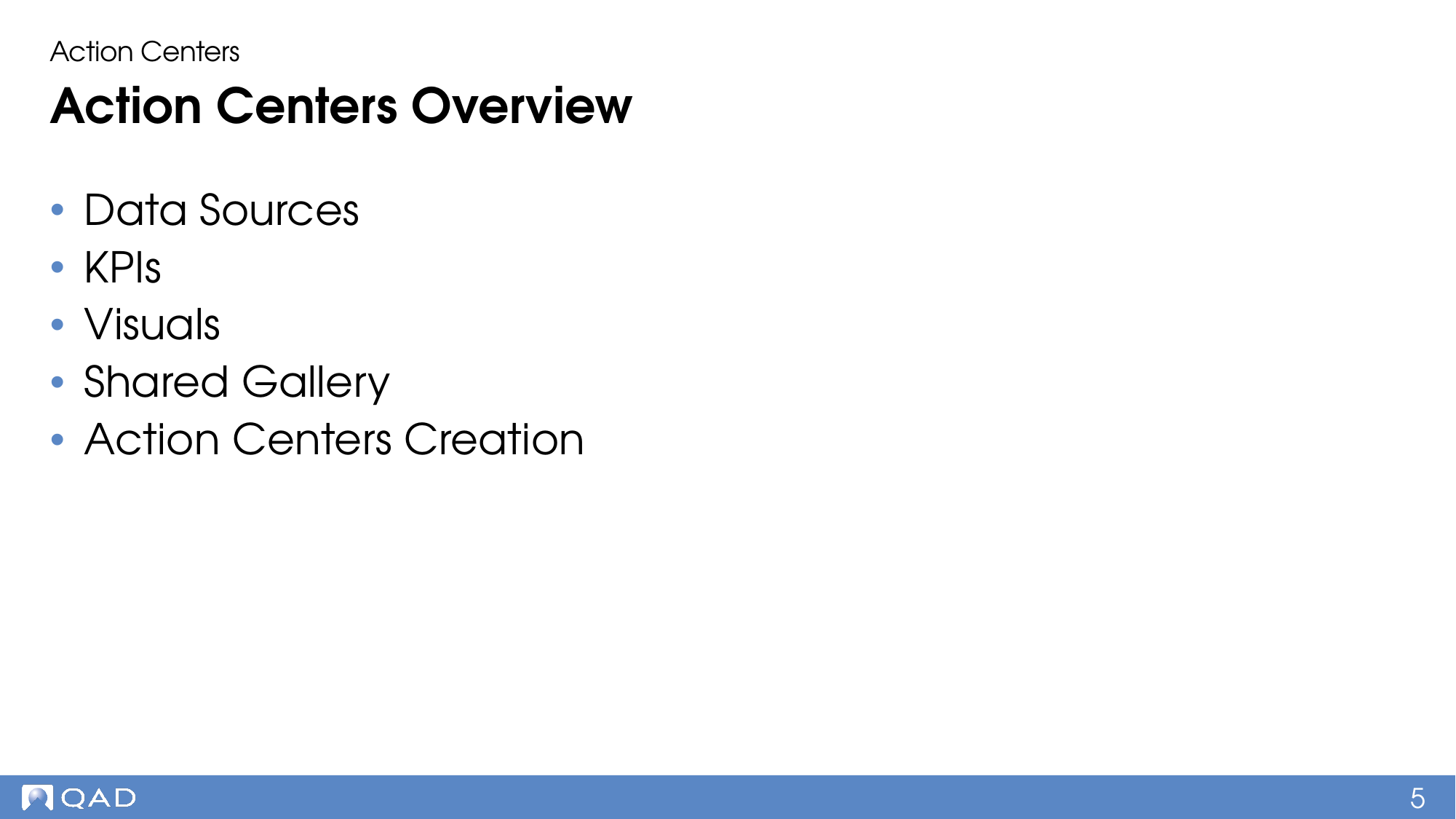

Action Centers
# Action Centers Overview
Data Sources
KPIs
Visuals
Shared Gallery
Action Centers Creation
5